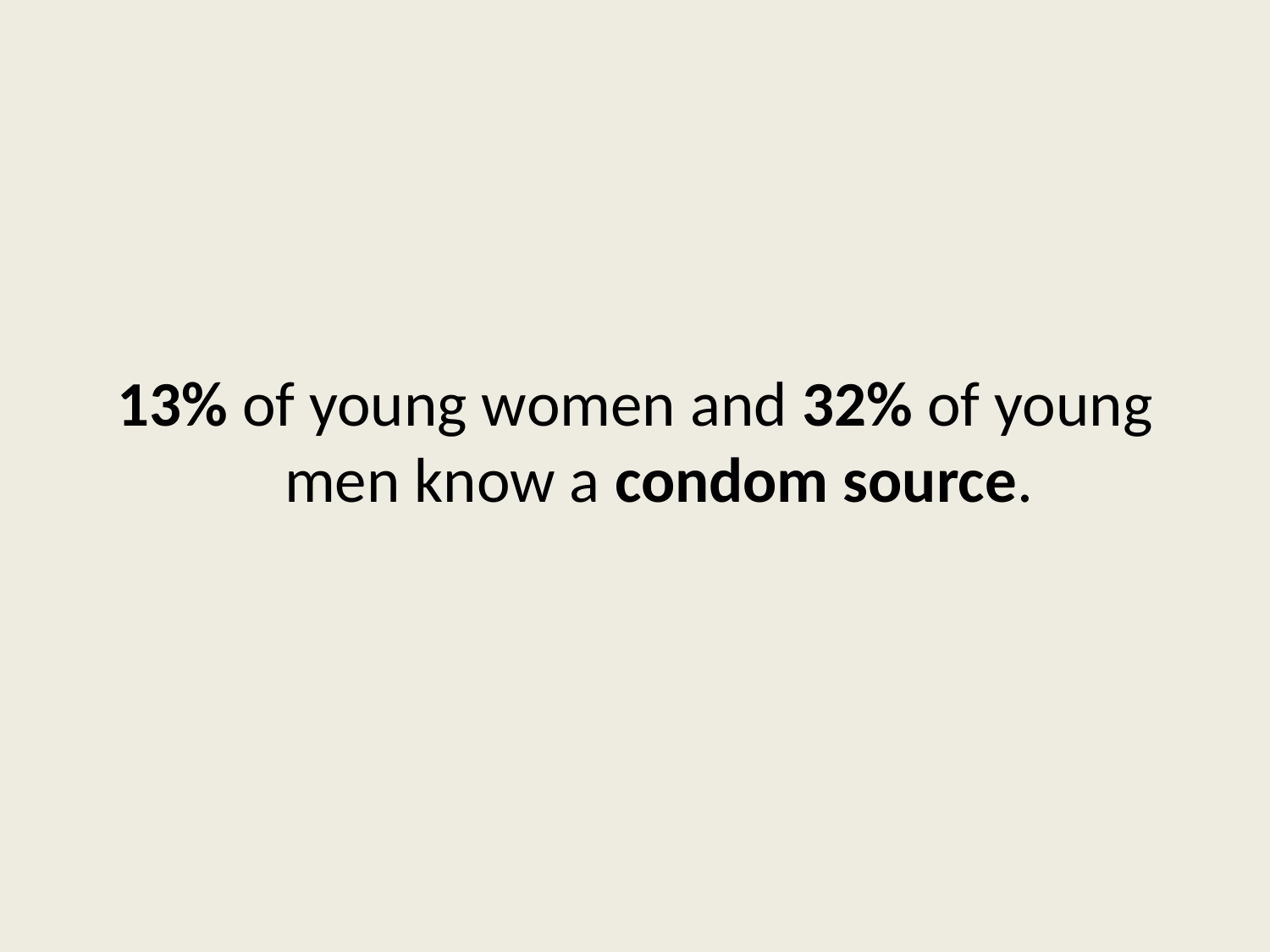

13% of young women and 32% of young men know a condom source.